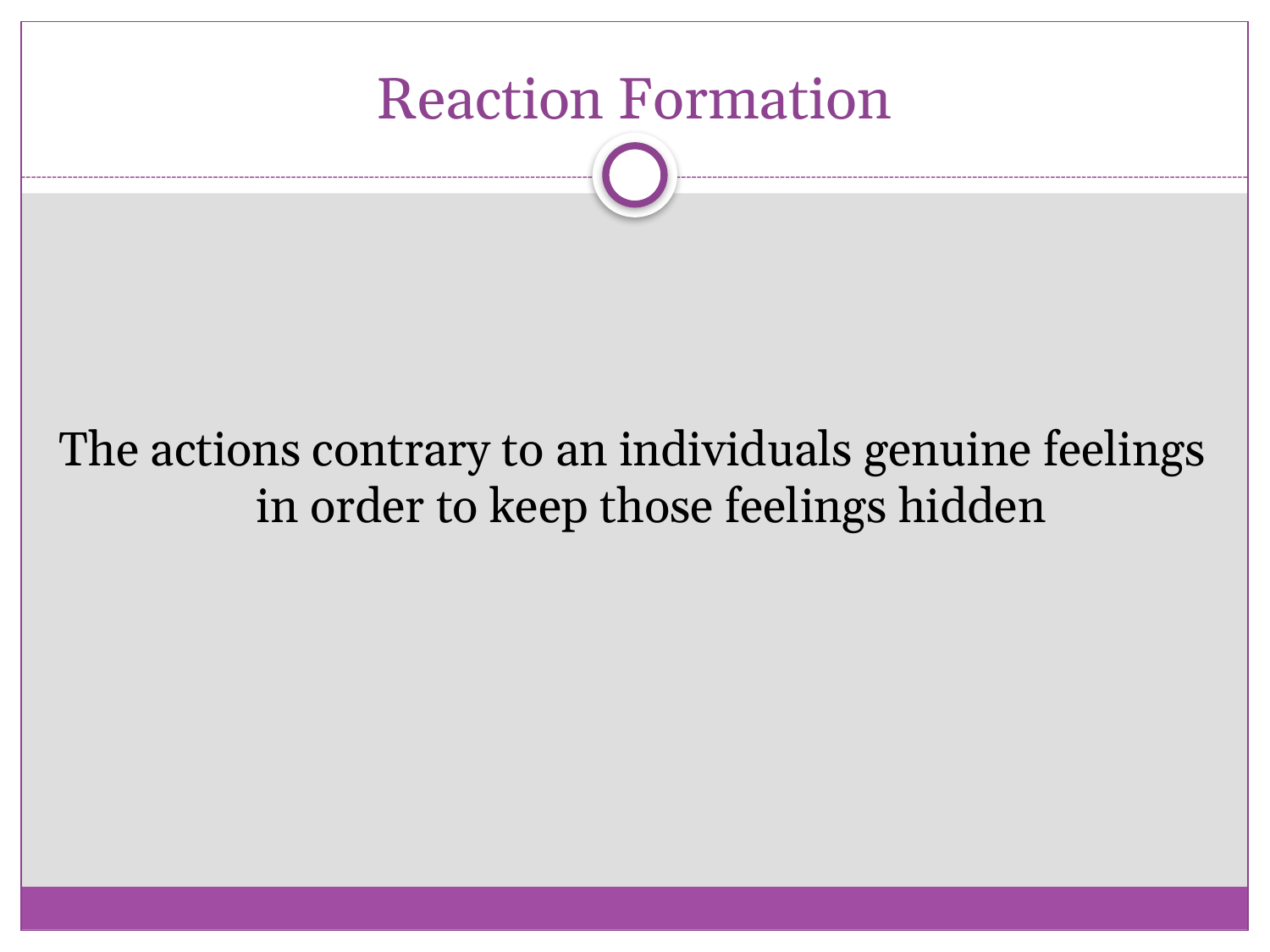

# Reaction Formation

The actions contrary to an individuals genuine feelings in order to keep those feelings hidden